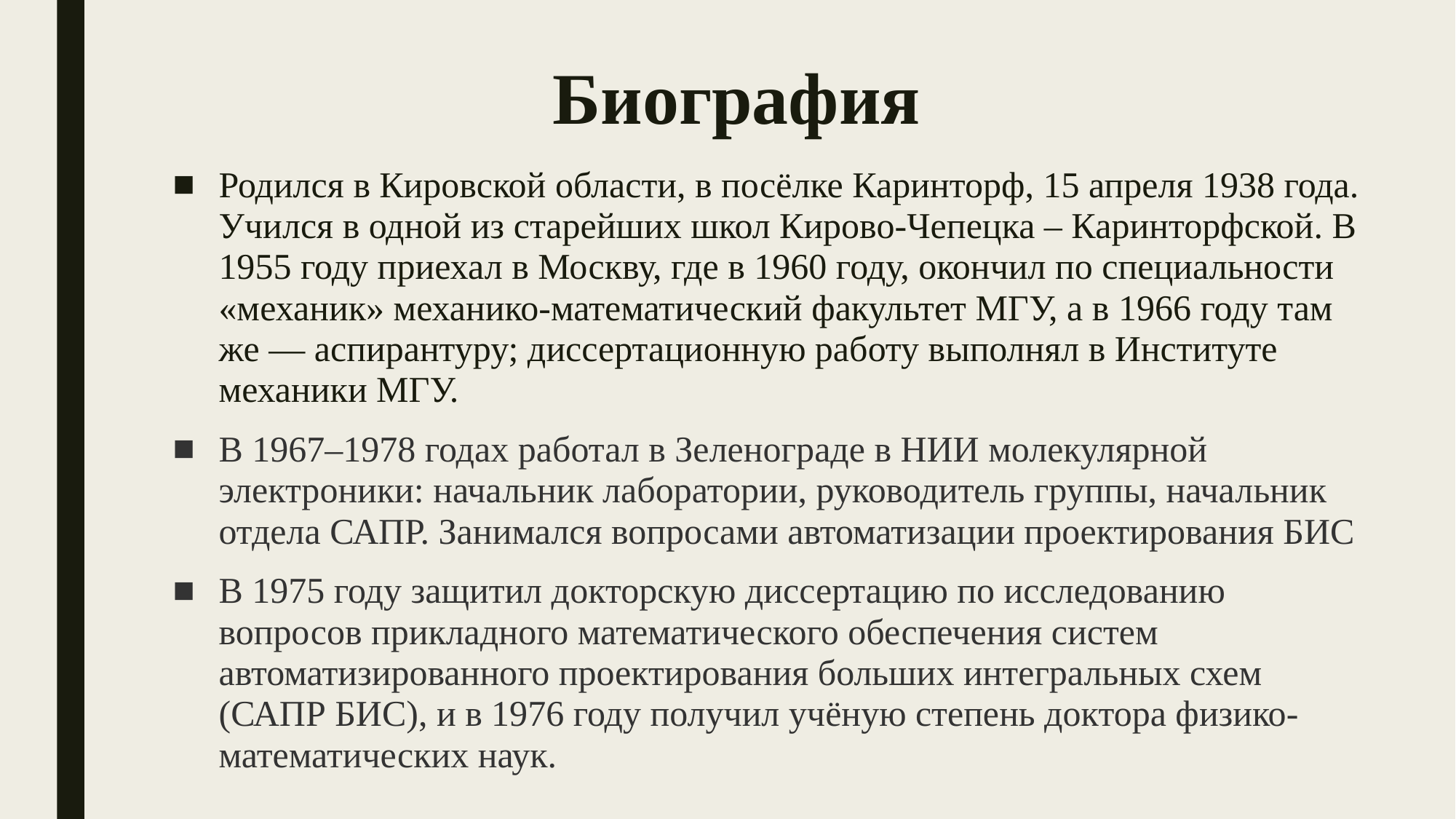

# Биография
Родился в Кировской области, в посёлке Каринторф, 15 апреля 1938 года. Учился в одной из старейших школ Кирово-Чепецка – Каринторфской. В 1955 году приехал в Москву, где в 1960 году, окончил по специальности «механик» механико-математический факультет МГУ, а в 1966 году там же — аспирантуру; диссертационную работу выполнял в Институте механики МГУ.
В 1967–1978 годах работал в Зеленограде в НИИ молекулярной электроники: начальник лаборатории, руководитель группы, начальник отдела САПР. Занимался вопросами автоматизации проектирования БИС
В 1975 году защитил докторскую диссертацию по исследованию вопросов прикладного математического обеспечения систем автоматизированного проектирования больших интегральных схем (САПР БИС), и в 1976 году получил учёную степень доктора физико-математических наук.